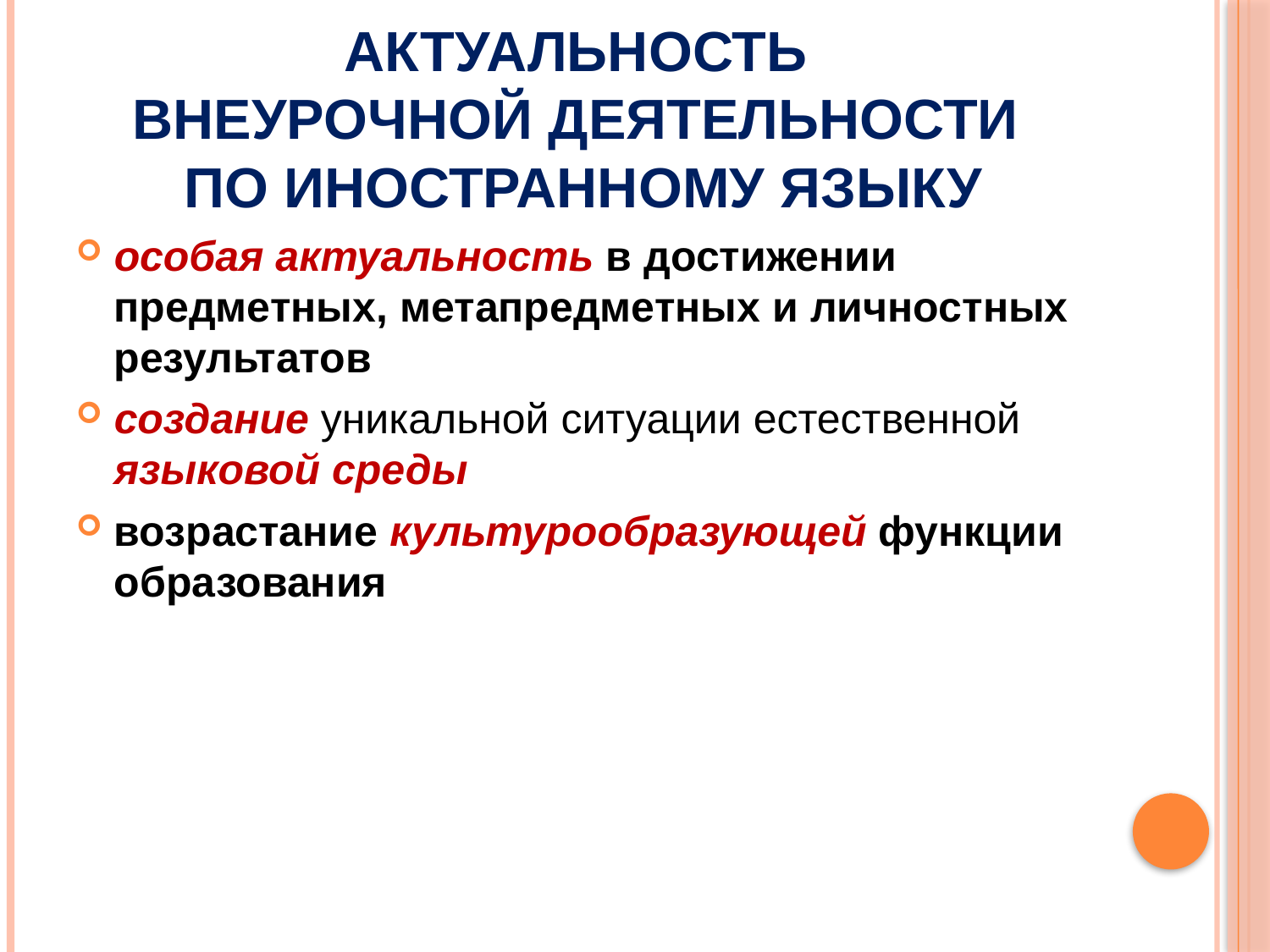

# Актуальность внеурочной деятельности по иностранному языку
особая актуальность в достижении предметных, метапредметных и личностных результатов
создание уникальной ситуации естественной языковой среды
возрастание культурообразующей функции образования